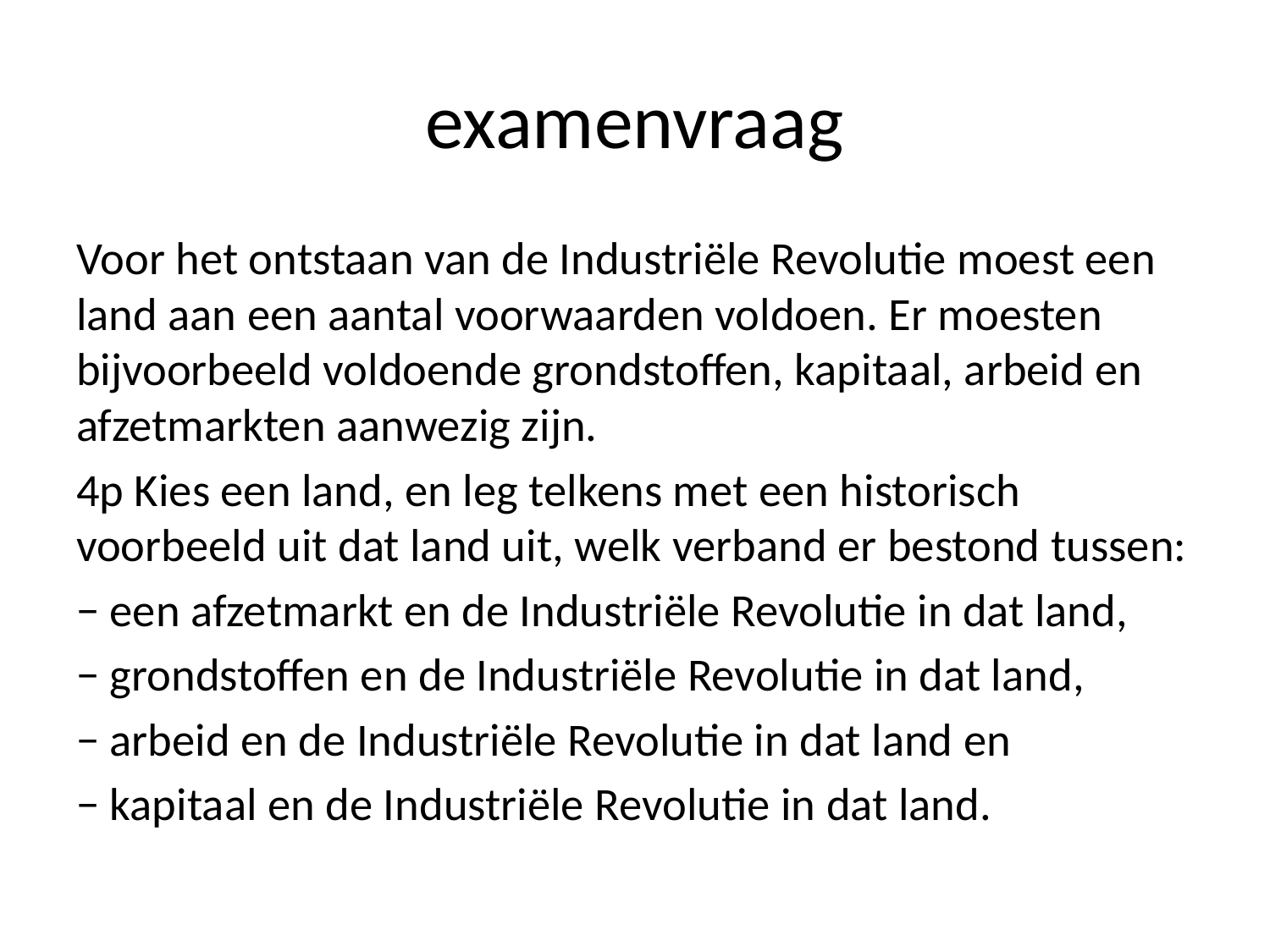

# examenvraag
Voor het ontstaan van de Industriële Revolutie moest een land aan een aantal voorwaarden voldoen. Er moesten bijvoorbeeld voldoende grondstoffen, kapitaal, arbeid en afzetmarkten aanwezig zijn.
4p Kies een land, en leg telkens met een historisch voorbeeld uit dat land uit, welk verband er bestond tussen:
− een afzetmarkt en de Industriële Revolutie in dat land,
− grondstoffen en de Industriële Revolutie in dat land,
− arbeid en de Industriële Revolutie in dat land en
− kapitaal en de Industriële Revolutie in dat land.